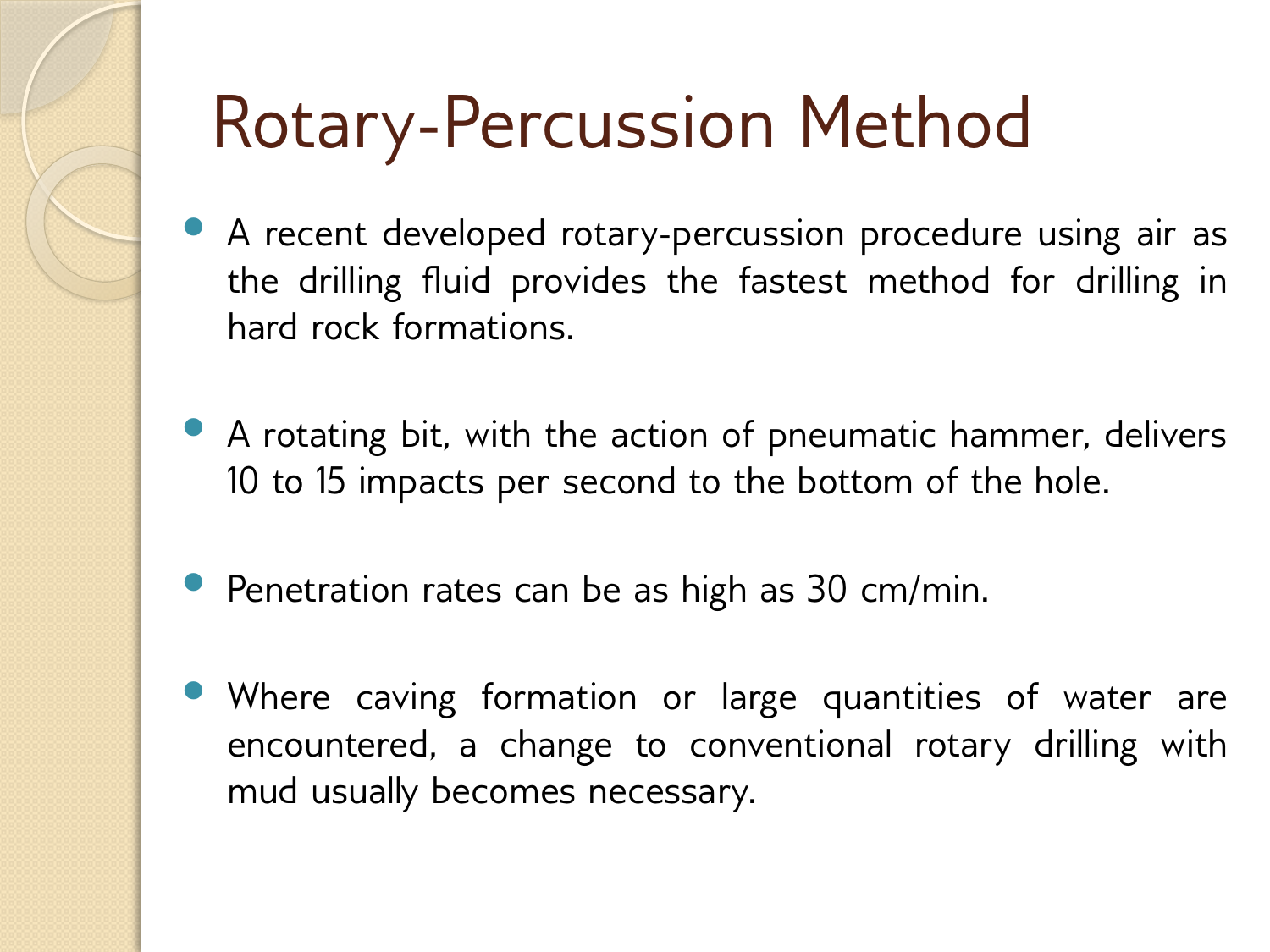

# Rotary-Percussion Method
A recent developed rotary-percussion procedure using air as the drilling fluid provides the fastest method for drilling in hard rock formations.

A rotating bit, with the action of pneumatic hammer, delivers 10 to 15 impacts per second to the bottom of the hole.

Penetration rates can be as high as 30 cm/min.

Where caving formation or large quantities of water are encountered, a change to conventional rotary drilling with mud usually becomes necessary.